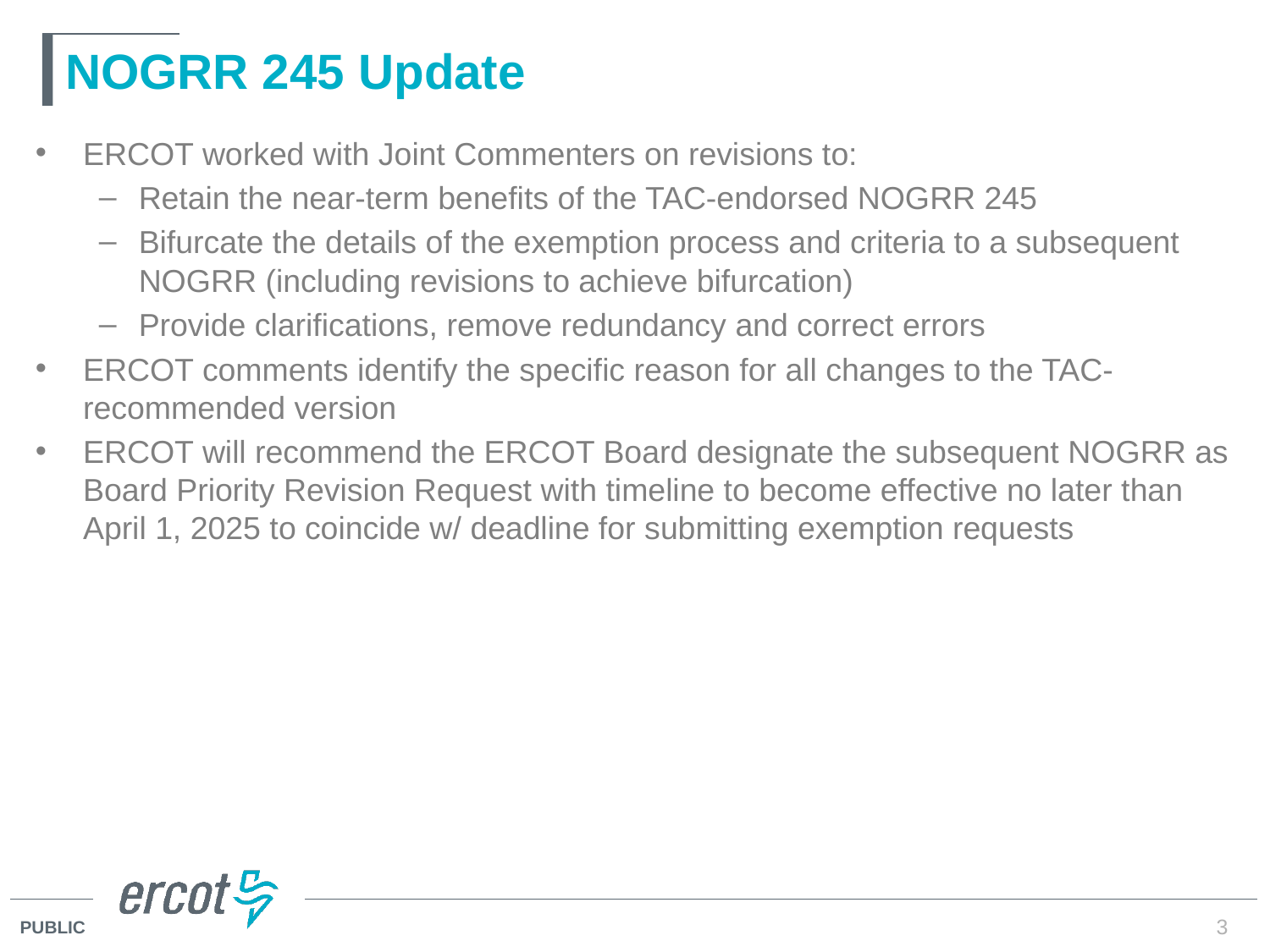

# NOGRR 245 Update
ERCOT worked with Joint Commenters on revisions to:
Retain the near-term benefits of the TAC-endorsed NOGRR 245
Bifurcate the details of the exemption process and criteria to a subsequent NOGRR (including revisions to achieve bifurcation)
Provide clarifications, remove redundancy and correct errors
ERCOT comments identify the specific reason for all changes to the TAC-recommended version
ERCOT will recommend the ERCOT Board designate the subsequent NOGRR as Board Priority Revision Request with timeline to become effective no later than April 1, 2025 to coincide w/ deadline for submitting exemption requests

3